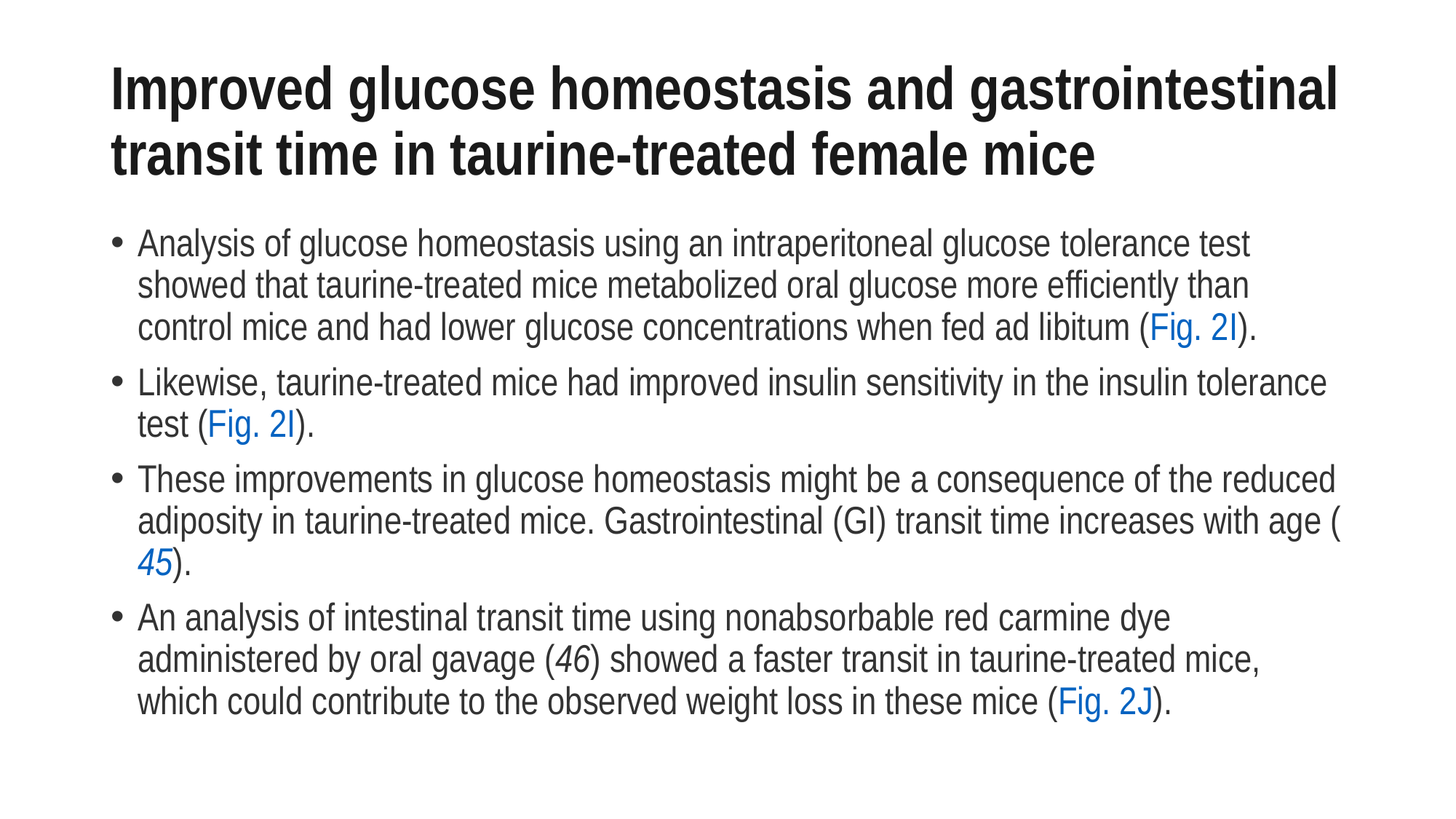

# Improved glucose homeostasis and gastrointestinal transit time in taurine-treated female mice
Analysis of glucose homeostasis using an intraperitoneal glucose tolerance test showed that taurine-treated mice metabolized oral glucose more efficiently than control mice and had lower glucose concentrations when fed ad libitum (Fig. 2I).
Likewise, taurine-treated mice had improved insulin sensitivity in the insulin tolerance test (Fig. 2I).
These improvements in glucose homeostasis might be a consequence of the reduced adiposity in taurine-treated mice. Gastrointestinal (GI) transit time increases with age (45).
An analysis of intestinal transit time using nonabsorbable red carmine dye administered by oral gavage (46) showed a faster transit in taurine-treated mice, which could contribute to the observed weight loss in these mice (Fig. 2J).